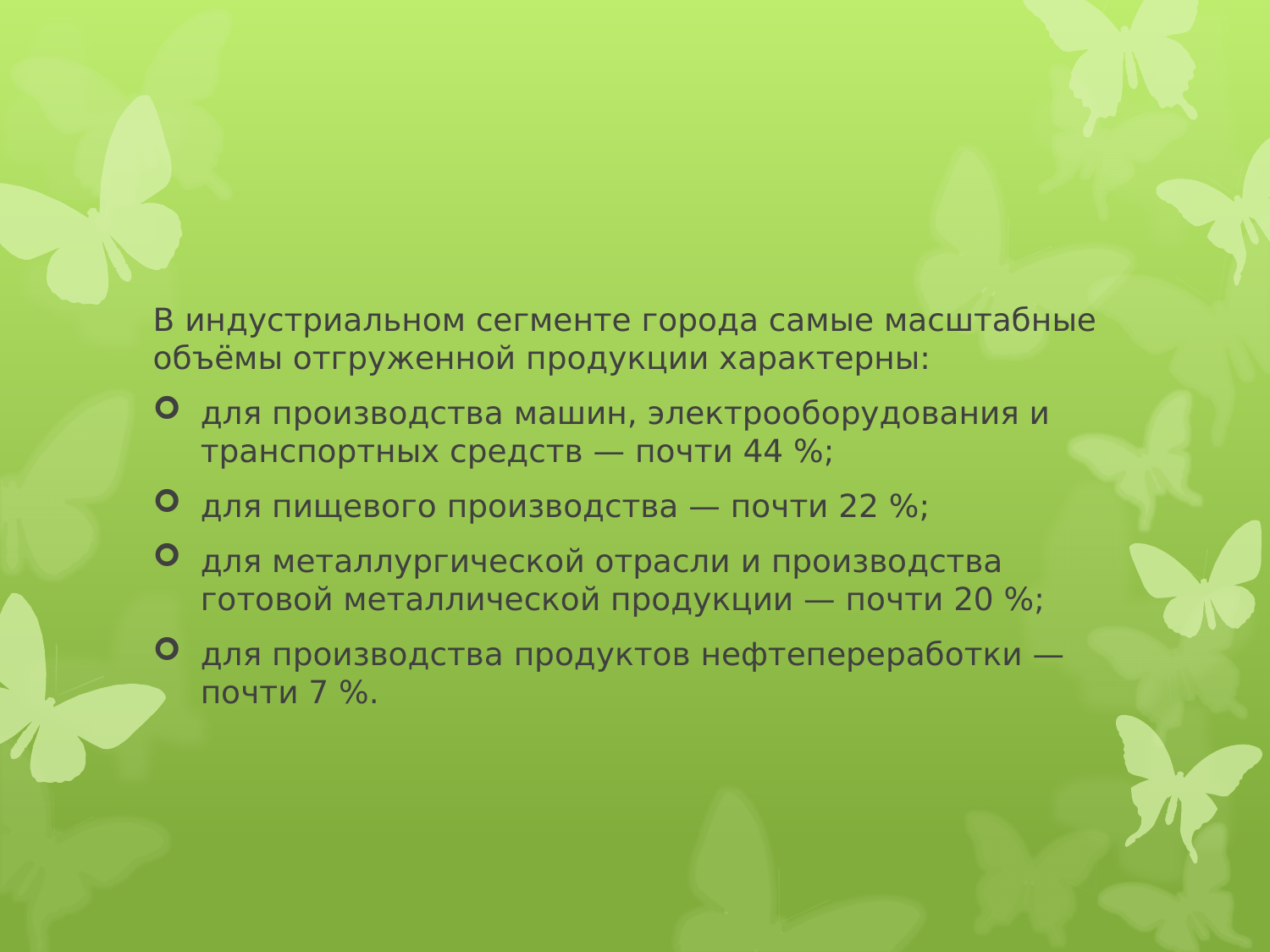

#
В индустриальном сегменте города самые масштабные объёмы отгруженной продукции характерны:
для производства машин, электрооборудования и транспортных средств — почти 44 %;
для пищевого производства — почти 22 %;
для металлургической отрасли и производства готовой металлической продукции — почти 20 %;
для производства продуктов нефтепереработки — почти 7 %.